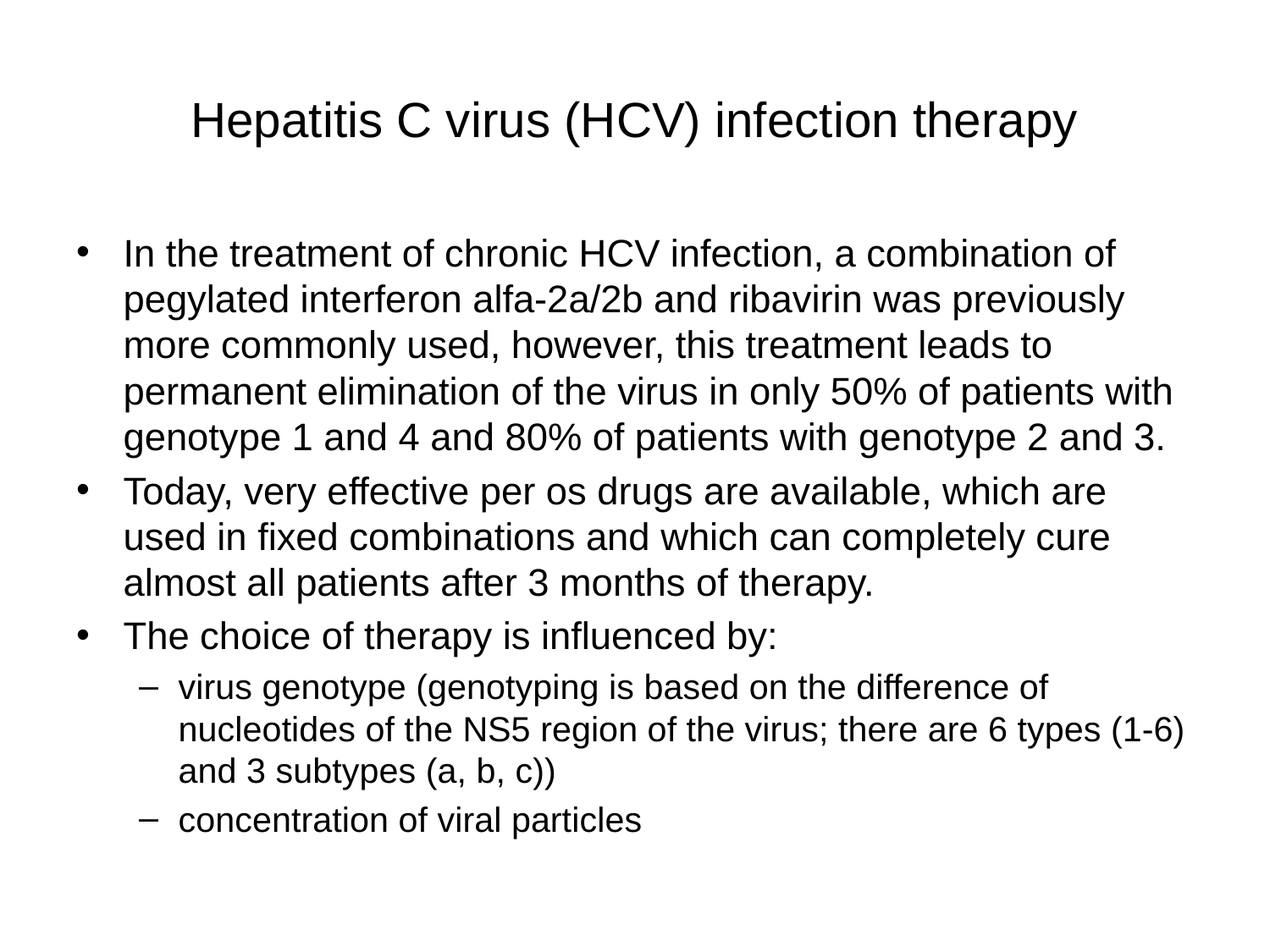

# Hepatitis C virus (HCV) infection therapy
In the treatment of chronic HCV infection, a combination of pegylated interferon alfa-2a/2b and ribavirin was previously more commonly used, however, this treatment leads to permanent elimination of the virus in only 50% of patients with genotype 1 and 4 and 80% of patients with genotype 2 and 3.
Today, very effective per os drugs are available, which are used in fixed combinations and which can completely cure almost all patients after 3 months of therapy.
The choice of therapy is influenced by:
virus genotype (genotyping is based on the difference of nucleotides of the NS5 region of the virus; there are 6 types (1-6) and 3 subtypes (a, b, c))
concentration of viral particles